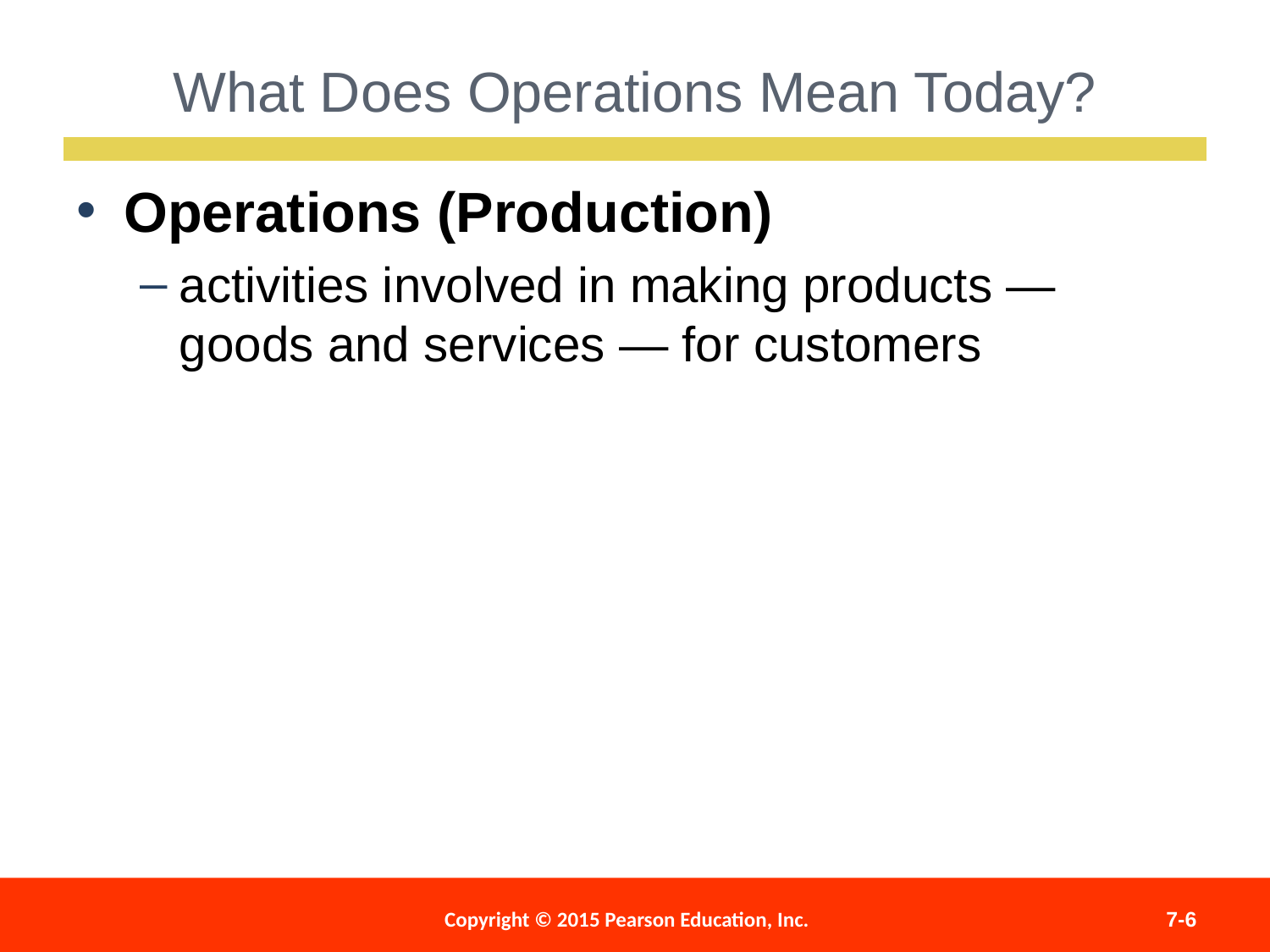

What Does Operations Mean Today?
Operations (Production)
activities involved in making products — goods and services — for customers